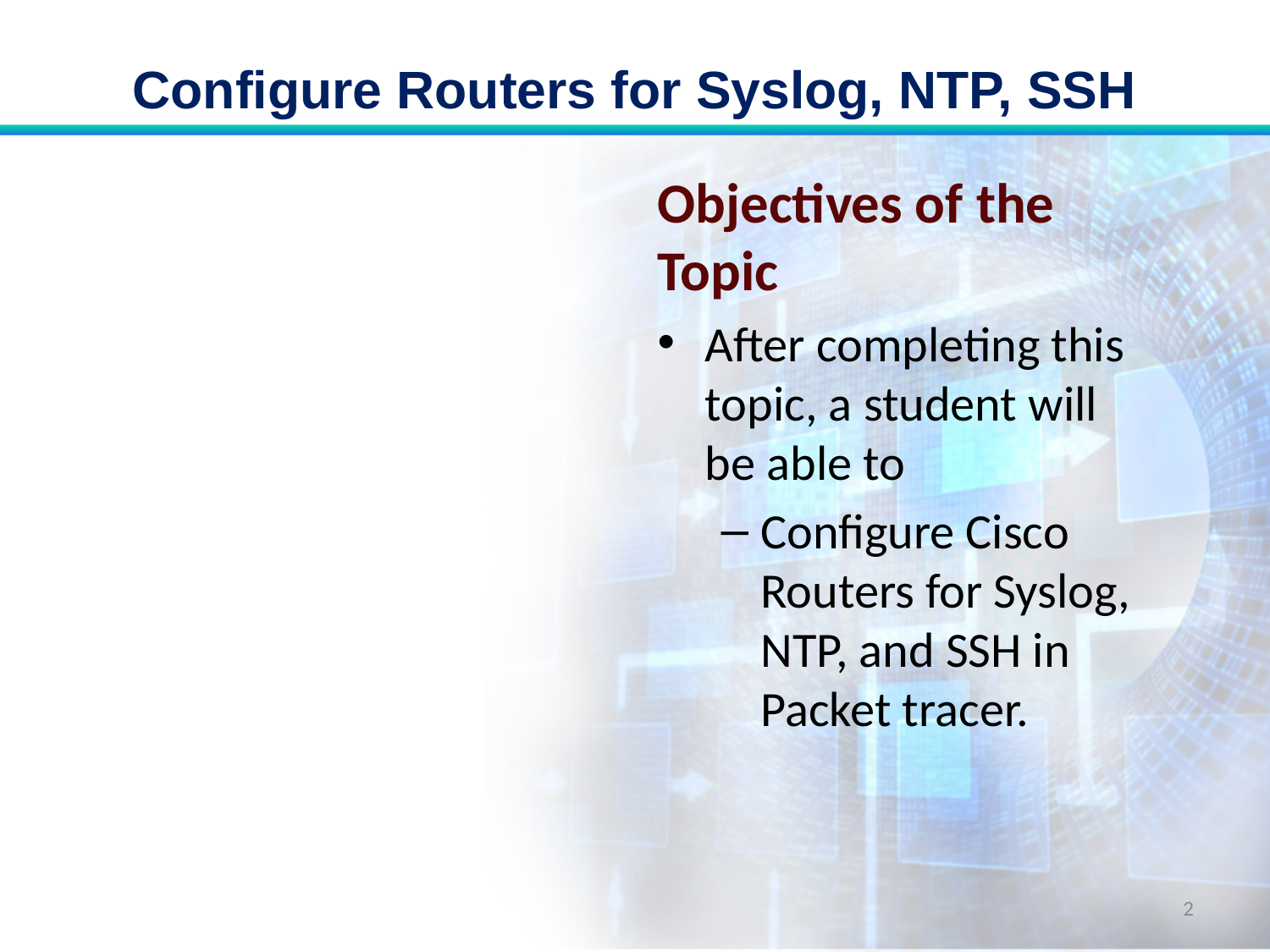

# Configure Routers for Syslog, NTP, SSH
Objectives of the Topic
After completing this topic, a student will be able to
Configure Cisco Routers for Syslog, NTP, and SSH in Packet tracer.
2